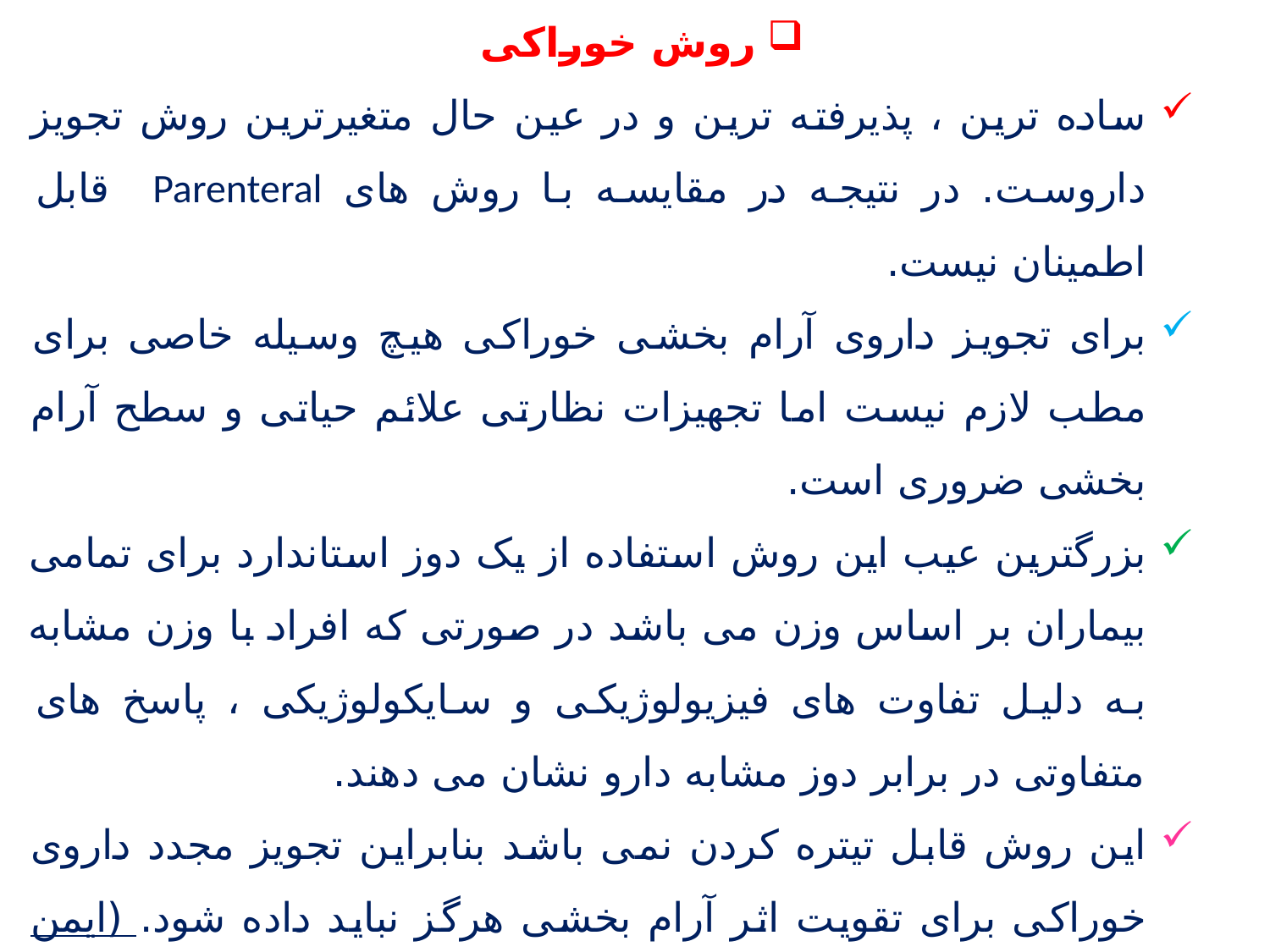

روش خوراکی
ساده ترین ، پذیرفته ترین و در عین حال متغیرترین روش تجویز داروست. در نتیجه در مقایسه با روش ‌های Parenteral  قابل اطمینان نیست.
برای تجویز داروی آرام بخشی خوراکی هیچ وسیله خاصی برای مطب لازم نیست اما تجهیزات نظارتی علائم حیاتی و سطح آرام بخشی ضروری است.
بزرگترین عیب این روش استفاده از یک دوز استاندارد برای تمامی بیماران بر اساس وزن می باشد در صورتی که افراد با وزن مشابه به دلیل تفاوت های فیزیولوژیکی و سایکولوژیکی ، پاسخ های متفاوتی در برابر دوز مشابه دارو نشان می دهند.
این روش قابل تیتره کردن نمی باشد بنابراین تجویز مجدد داروی خوراکی برای تقویت اثر آرام بخشی هرگز نباید داده شود. (ایمن نیست)
تجویز داروی خوراکی معمولا طولانی ترین زمان شروع اثر را در بین همه راه های آرام بخشی دارد و زمان شروع بسته به دارو از 15 تا 90 دقیقه متفاوت است.
روش آرام بخشی خوراکی مناسب ترین روش برای درمان‌های کوتاه مدت است.